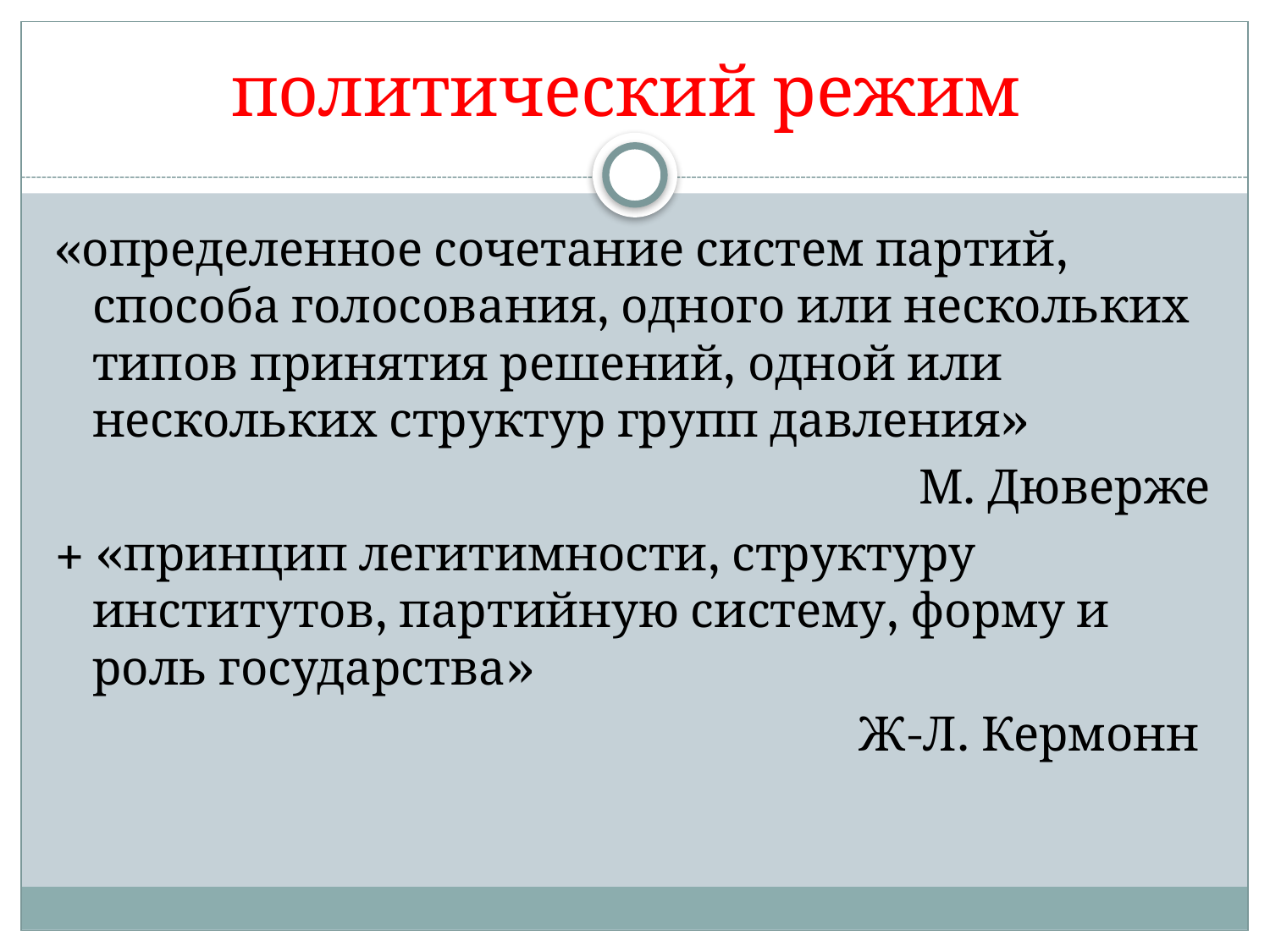

# политический режим
«определенное сочетание систем партий, способа голосования, одного или нескольких типов принятия решений, одной или нескольких структур групп давления»
М. Дюверже
+ «принцип легитимности, структуру институтов, партийную систему, форму и роль государства»
Ж-Л. Кермонн